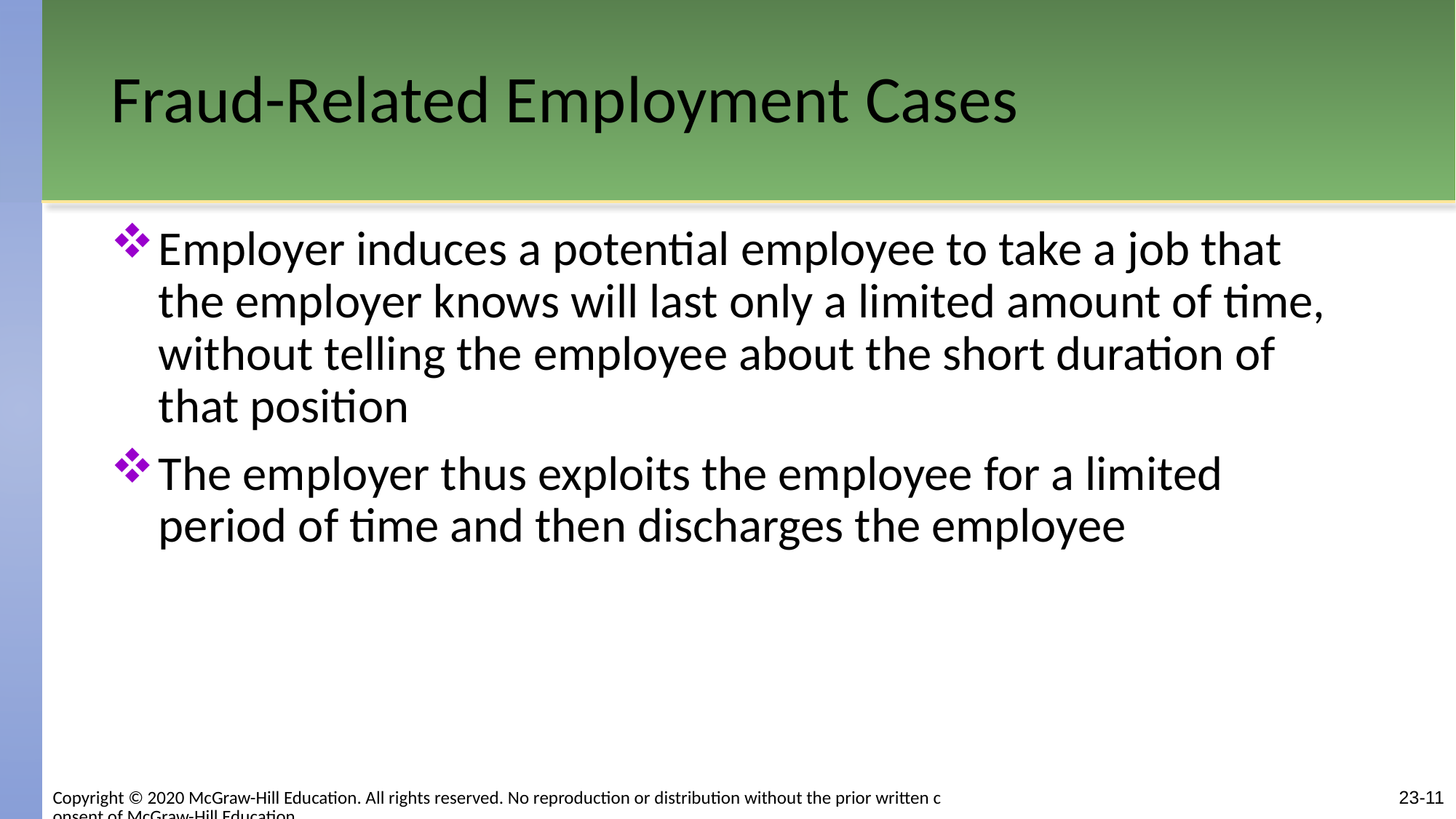

# Fraud-Related Employment Cases
Employer induces a potential employee to take a job that the employer knows will last only a limited amount of time, without telling the employee about the short duration of that position
The employer thus exploits the employee for a limited period of time and then discharges the employee

Copyright © 2020 McGraw-Hill Education. All rights reserved. No reproduction or distribution without the prior written consent of McGraw-Hill Education.
23-11